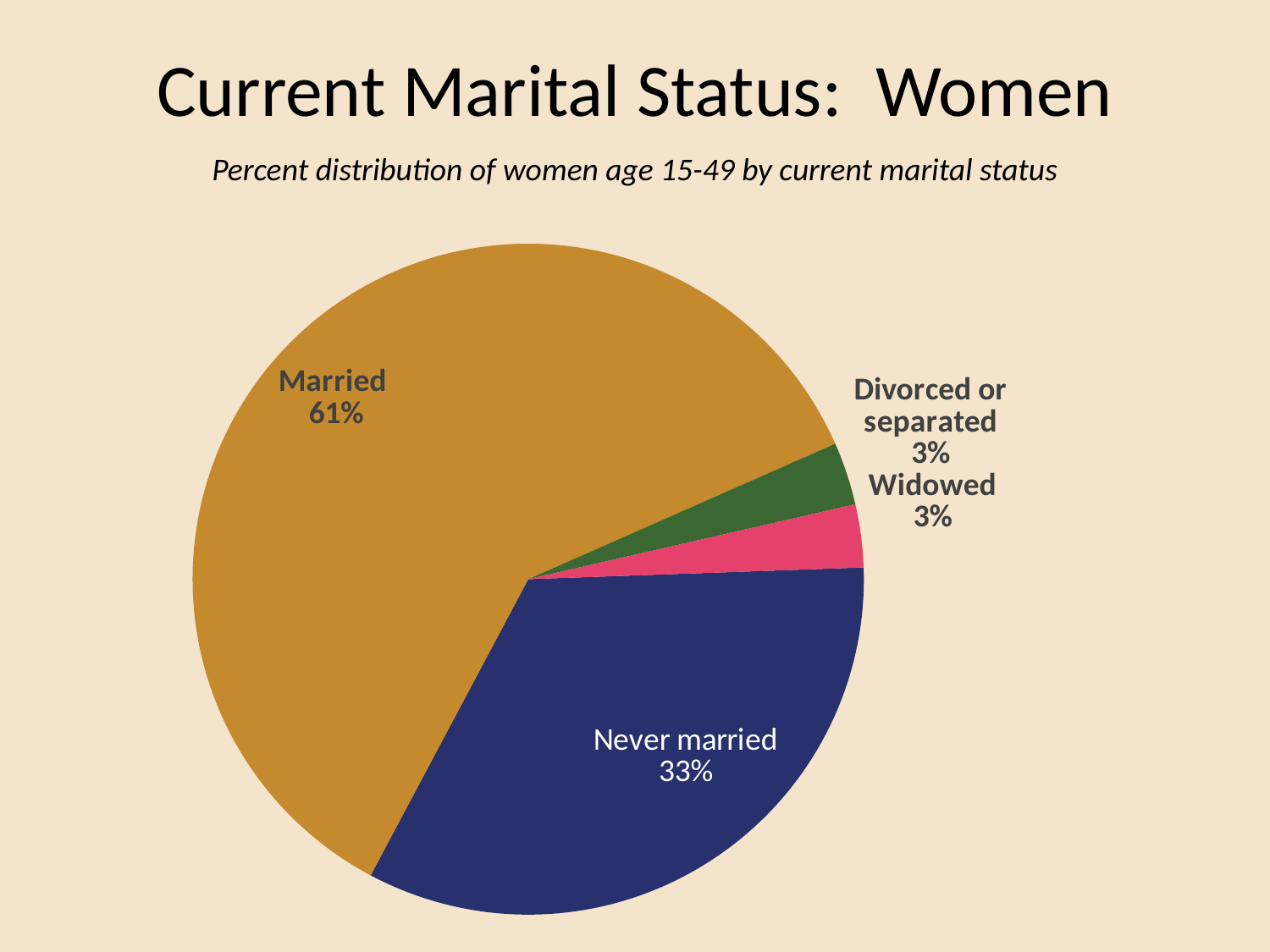

# Current Marital Status:  Women
Percent distribution of women age 15-49 by current marital status

### Chart

| Category | Sales |
|---|---|
| Never married | 33.0 |
| Married  | 60.0 |
| Divorced or separated | 3.0 |
| Widowed | 3.0 |